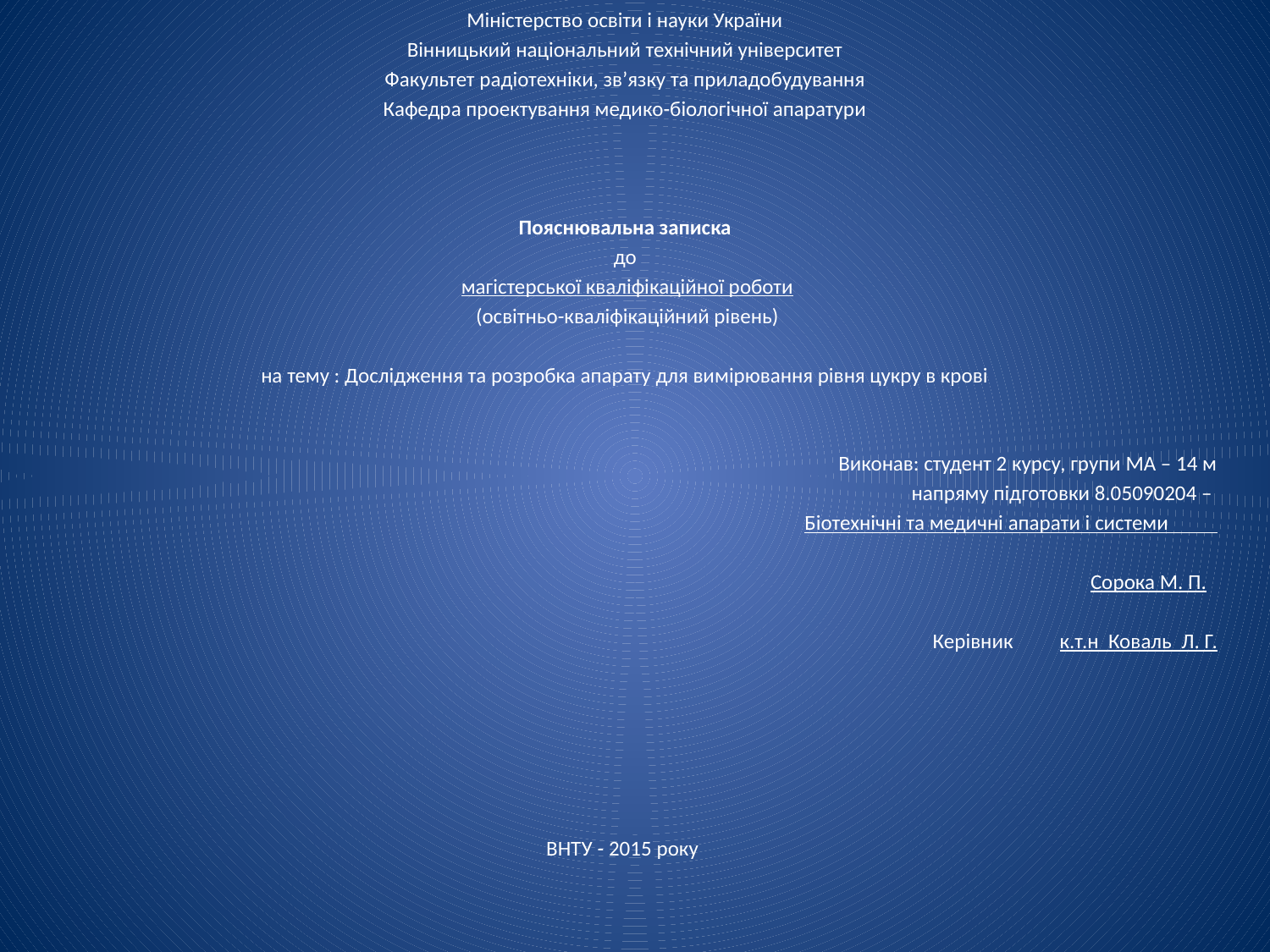

Міністерство освіти і науки України
Вінницький національний технічний університет
Факультет радіотехніки, зв’язку та приладобудування
Кафедра проектування медико-біологічної апаратури

Пояснювальна записка
до
 магістерської кваліфікаційної роботи
 (освітньо-кваліфікаційний рівень)

на тему : Дослідження та розробка апарату для вимірювання рівня цукру в крові

Виконав: студент 2 курсу, групи МА – 14 м
напряму підготовки 8.05090204 –
Біотехнічні та медичні апарати і системи

Сорока М. П.

Керівник   	к.т.н  Коваль  Л. Г.

ВНТУ - 2015 року
#